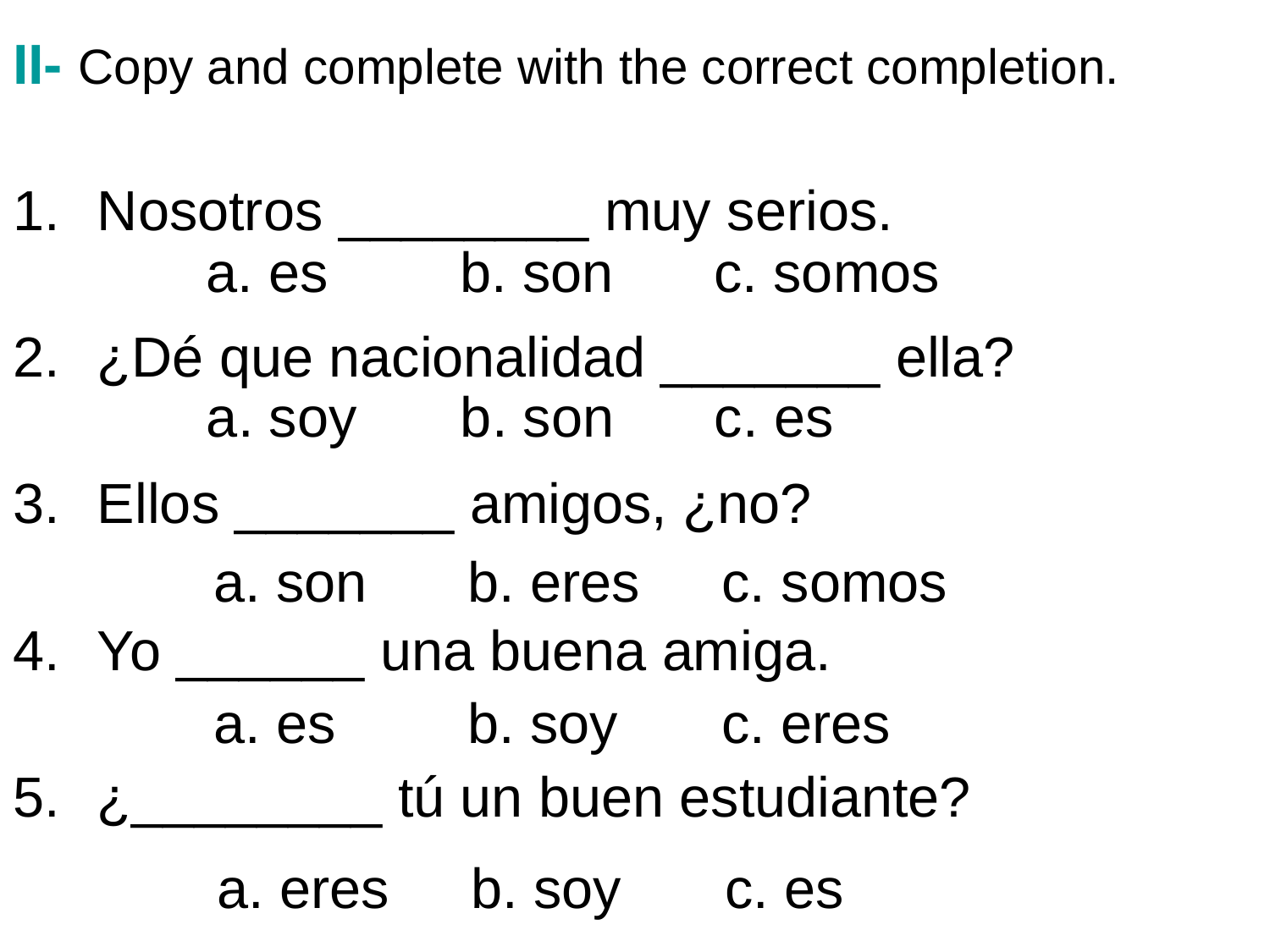

II- Copy and complete with the correct completion.
Nosotros ________ muy serios.
¿Dé que nacionalidad _______ ella?
Ellos _______ amigos, ¿no?
Yo ______ una buena amiga.
¿________ tú un buen estudiante?
a. es		b. son	c. somos
a. soy	b. son	c. es
a. son	b. eres	c. somos
a. es		b. soy	c. eres
a. eres	b. soy	c. es